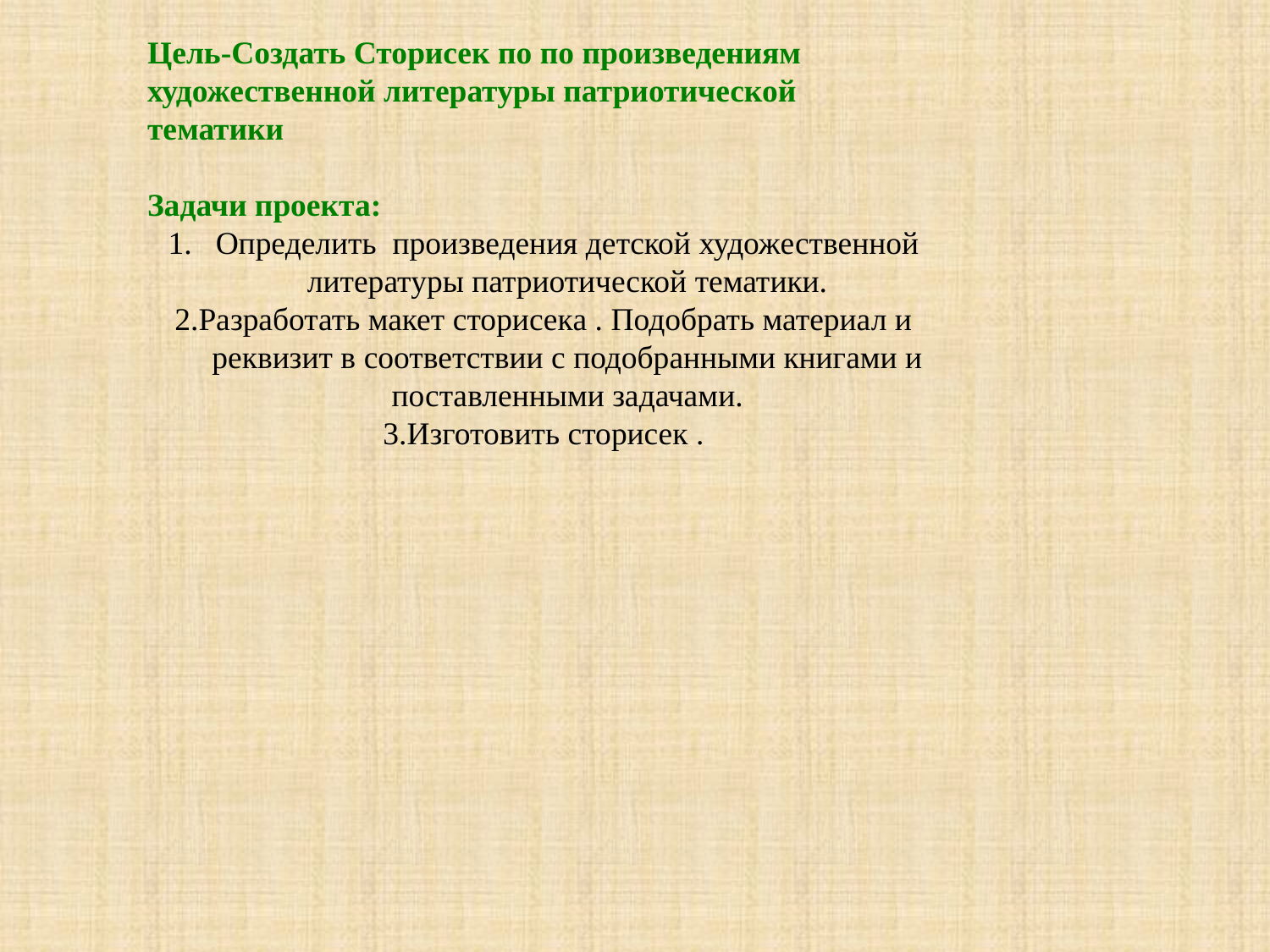

Цель-Создать Сторисек по по произведениям художественной литературы патриотической тематики

Задачи проекта:
Определить  произведения детской художественной литературы патриотической тематики.
2.Разработать макет сторисека . Подобрать материал и реквизит в соответствии с подобранными книгами и поставленными задачами.
3.Изготовить сторисек .